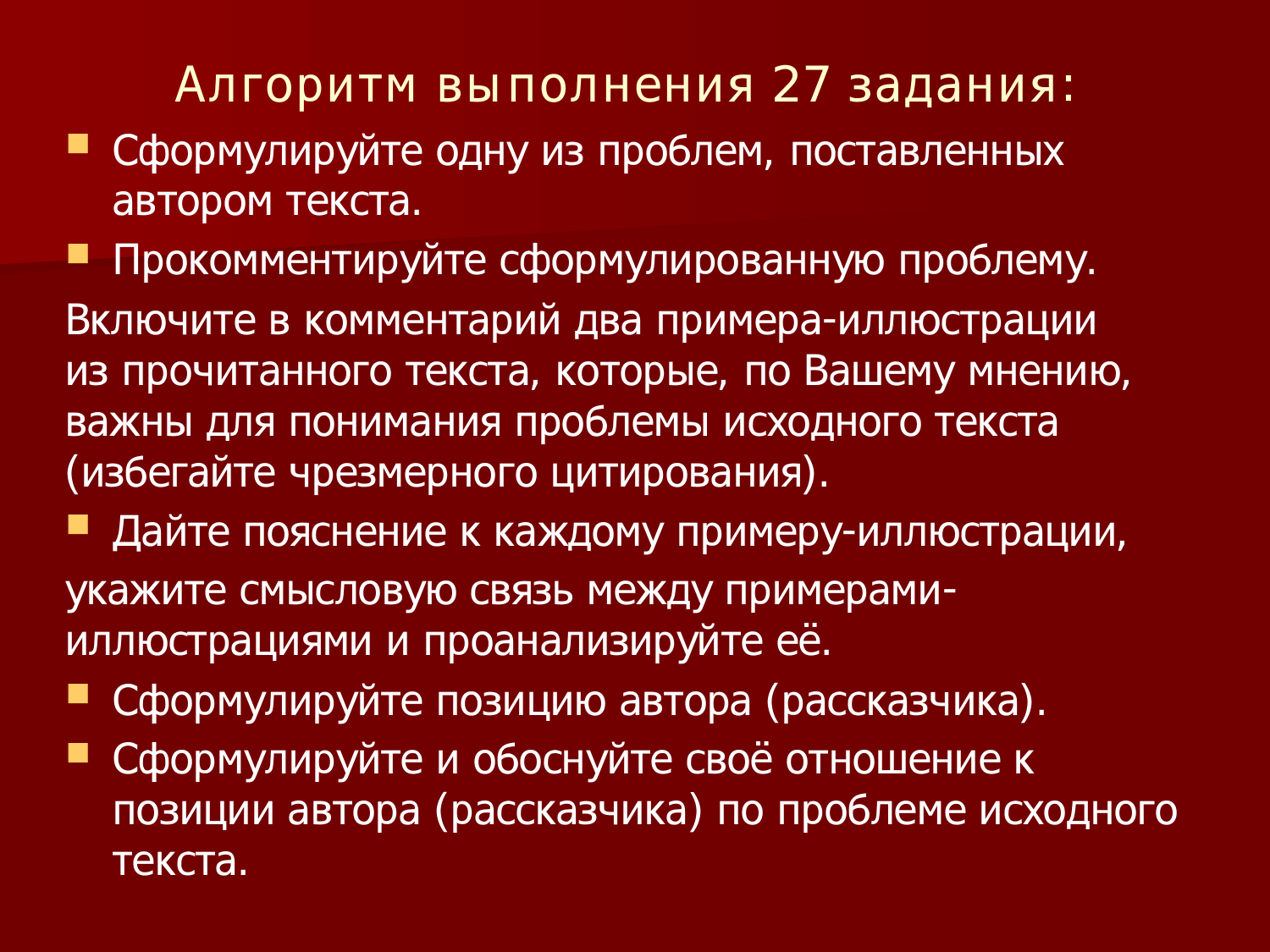

# Алгоритм выполнения 27 задания:
Сформулируйте одну из проблем, поставленных автором текста.
Прокомментируйте сформулированную проблему.
Включите в комментарий два примера-иллюстрации     из прочитанного текста, которые, по Вашему мнению, важны для понимания проблемы исходного текста (избегайте чрезмерного цитирования).
Дайте пояснение к каждому примеру-иллюстрации,
укажите смысловую связь между примерами-иллюстрациями и проанализируйте её.
Сформулируйте позицию автора (рассказчика).
Сформулируйте и обоснуйте своё отношение к позиции автора (рассказчика) по проблеме исходного текста.